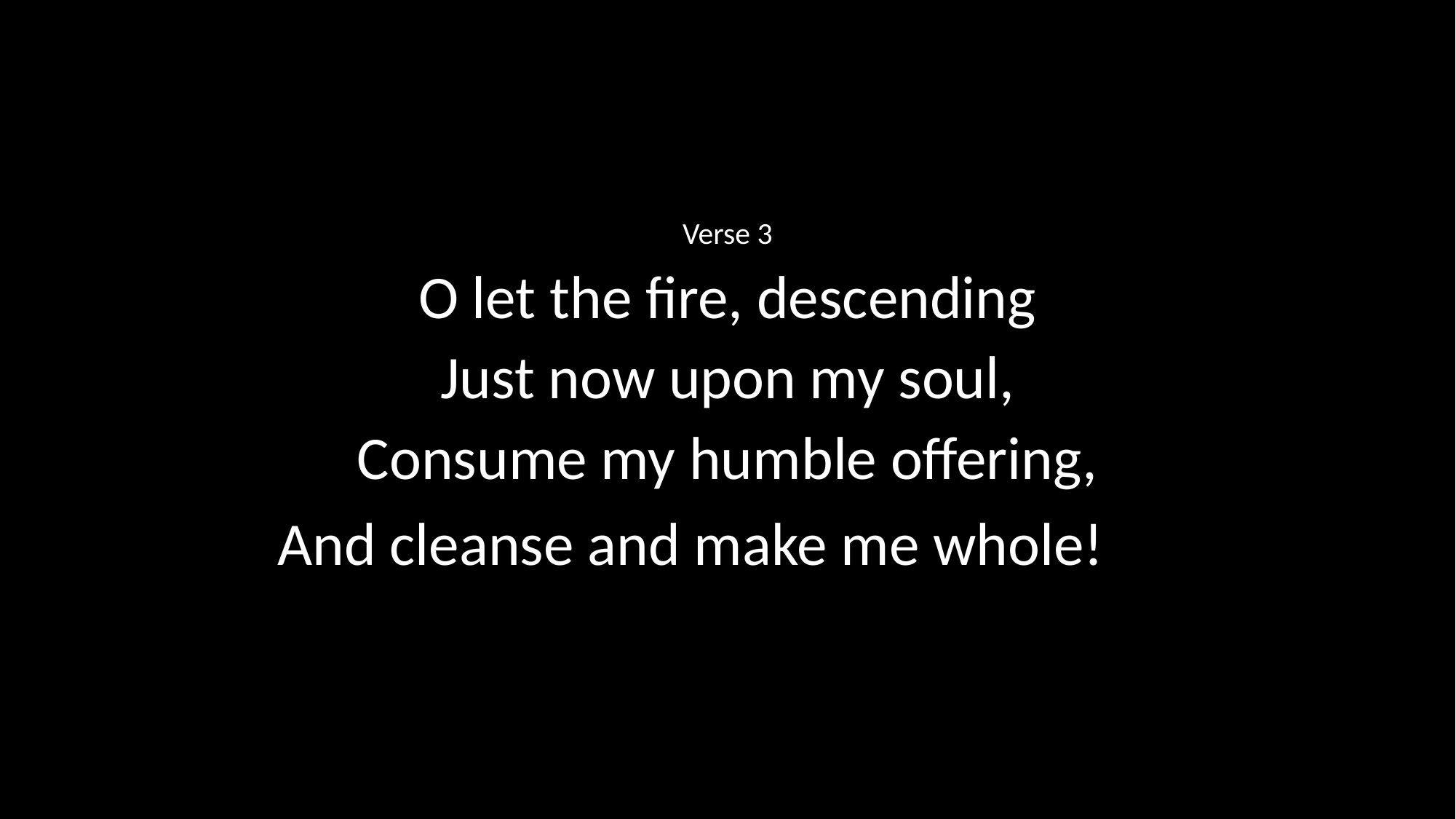

Verse 3
O let the fire, descending
Just now upon my soul,
Consume my humble offering,
And cleanse and make me whole!